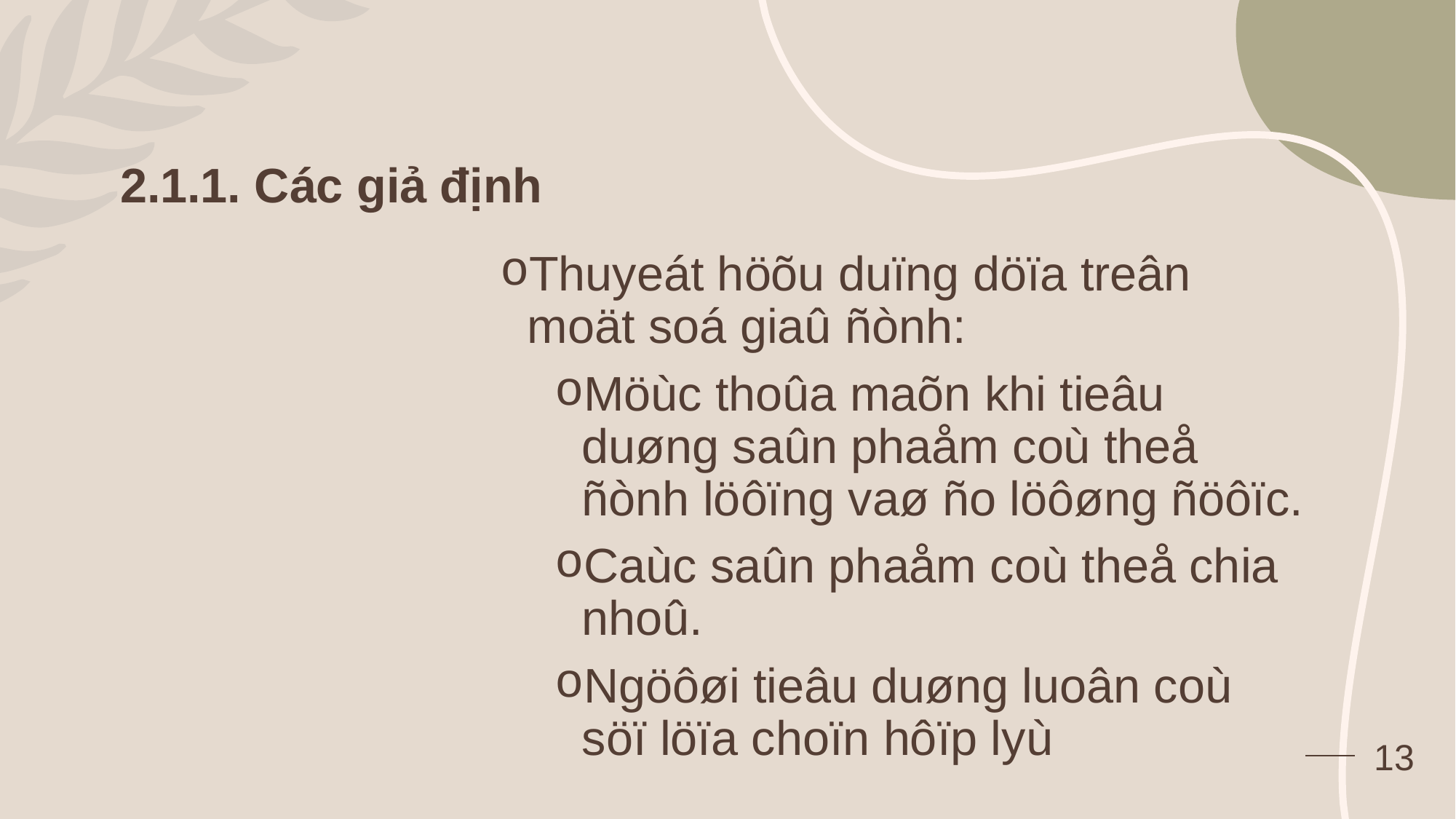

2.1.1. Các giả định

Thuyeát höõu duïng döïa treân moät soá giaû ñònh:
Möùc thoûa maõn khi tieâu duøng saûn phaåm coù theå ñònh löôïng vaø ño löôøng ñöôïc.
Caùc saûn phaåm coù theå chia nhoû.
Ngöôøi tieâu duøng luoân coù söï löïa choïn hôïp lyù

13